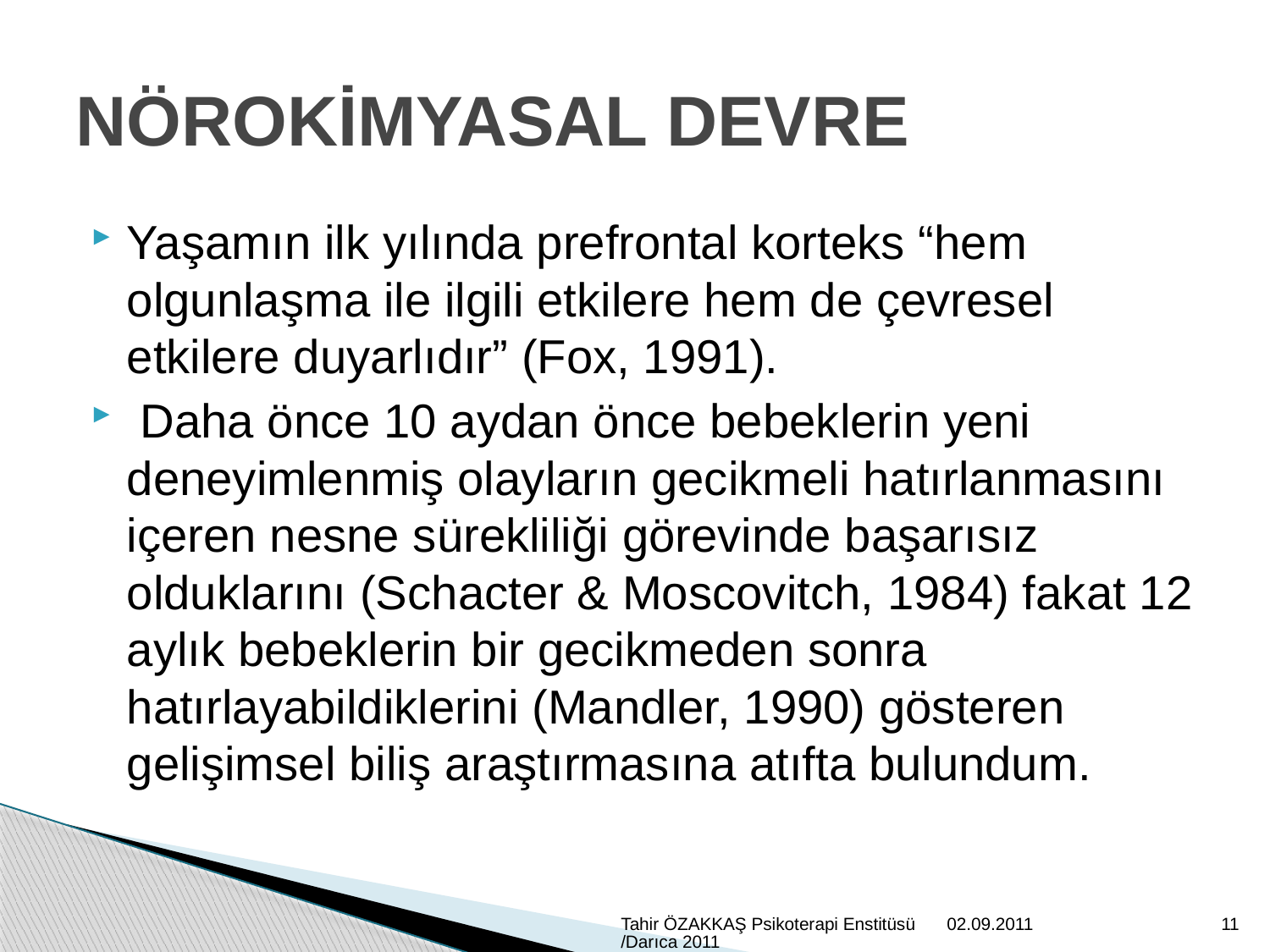

# NÖROKİMYASAL DEVRE
Yaşamın ilk yılında prefrontal korteks “hem olgunlaşma ile ilgili etkilere hem de çevresel etkilere duyarlıdır” (Fox, 1991).
 Daha önce 10 aydan önce bebeklerin yeni deneyimlenmiş olayların gecikmeli hatırlanmasını içeren nesne sürekliliği görevinde başarısız olduklarını (Schacter & Moscovitch, 1984) fakat 12 aylık bebeklerin bir gecikmeden sonra hatırlayabildiklerini (Mandler, 1990) gösteren gelişimsel biliş araştırmasına atıfta bulundum.
Tahir ÖZAKKAŞ Psikoterapi Enstitüsü /Darıca 2011
02.09.2011
11